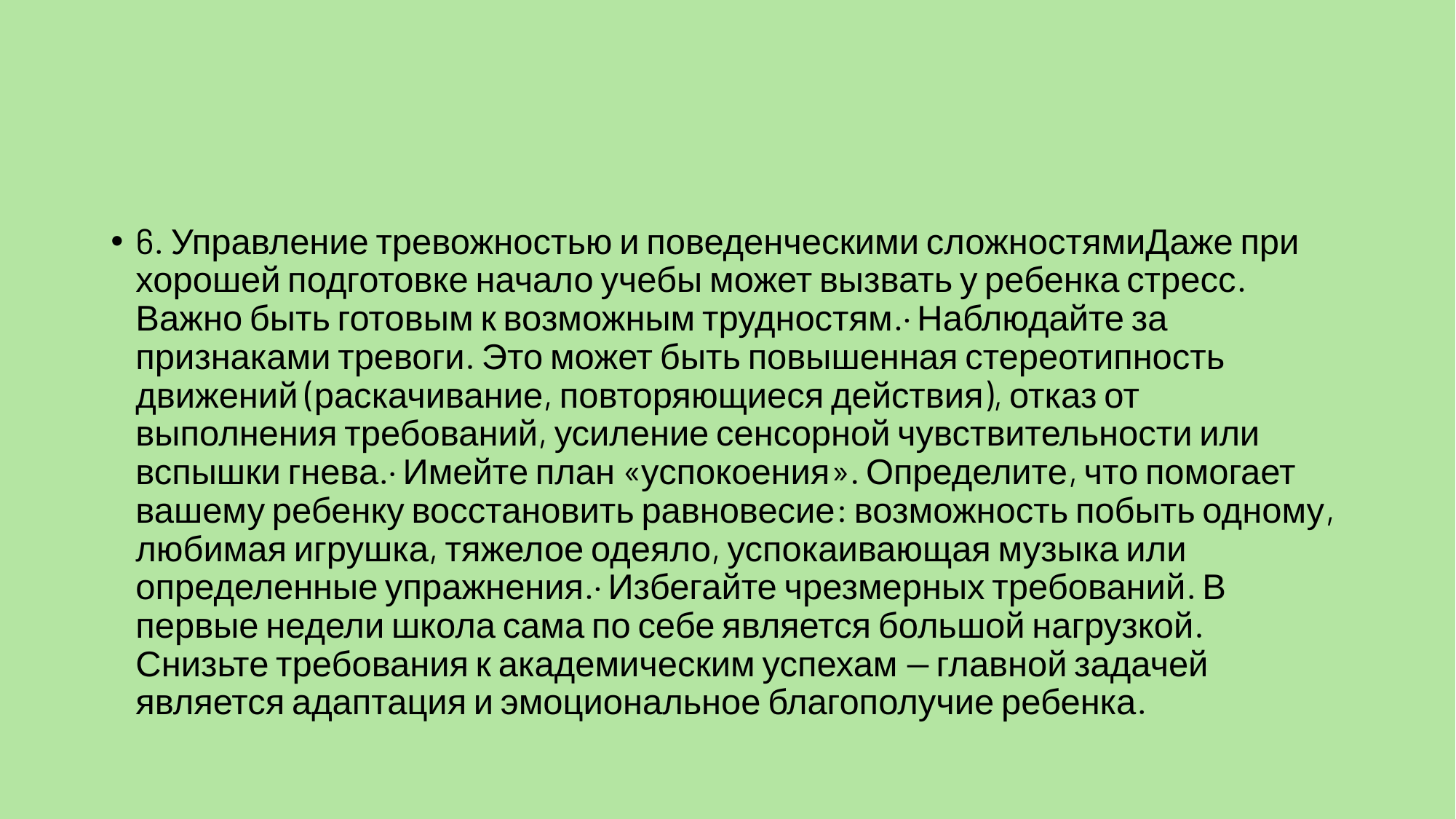

#
6. Управление тревожностью и поведенческими сложностямиДаже при хорошей подготовке начало учебы может вызвать у ребенка стресс. Важно быть готовым к возможным трудностям.· Наблюдайте за признаками тревоги. Это может быть повышенная стереотипность движений (раскачивание, повторяющиеся действия), отказ от выполнения требований, усиление сенсорной чувствительности или вспышки гнева.· Имейте план «успокоения». Определите, что помогает вашему ребенку восстановить равновесие: возможность побыть одному, любимая игрушка, тяжелое одеяло, успокаивающая музыка или определенные упражнения.· Избегайте чрезмерных требований. В первые недели школа сама по себе является большой нагрузкой. Снизьте требования к академическим успехам — главной задачей является адаптация и эмоциональное благополучие ребенка.